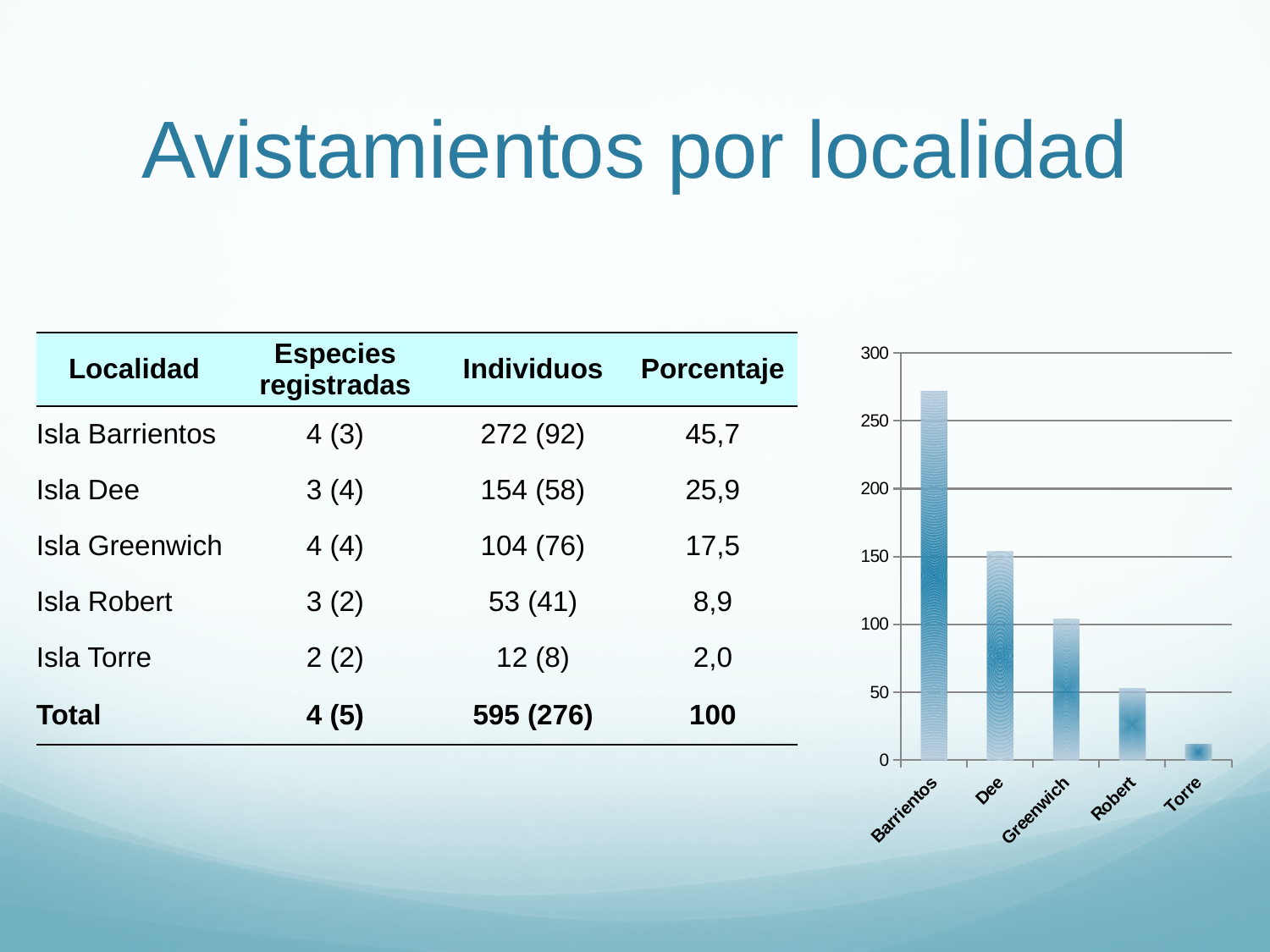

# Avistamientos por localidad

### Chart

| Category | Individuos |
|---|---|
| Barrientos | 272.0 |
| Dee | 154.0 |
| Greenwich | 104.0 |
| Robert | 53.0 |
| Torre | 12.0 |
| Localidad | Especies registradas | Individuos | Porcentaje |
| --- | --- | --- | --- |
| Isla Barrientos | 4 (3) | 272 (92) | 45,7 |
| Isla Dee | 3 (4) | 154 (58) | 25,9 |
| Isla Greenwich | 4 (4) | 104 (76) | 17,5 |
| Isla Robert | 3 (2) | 53 (41) | 8,9 |
| Isla Torre | 2 (2) | 12 (8) | 2,0 |
| Total | 4 (5) | 595 (276) | 100 |